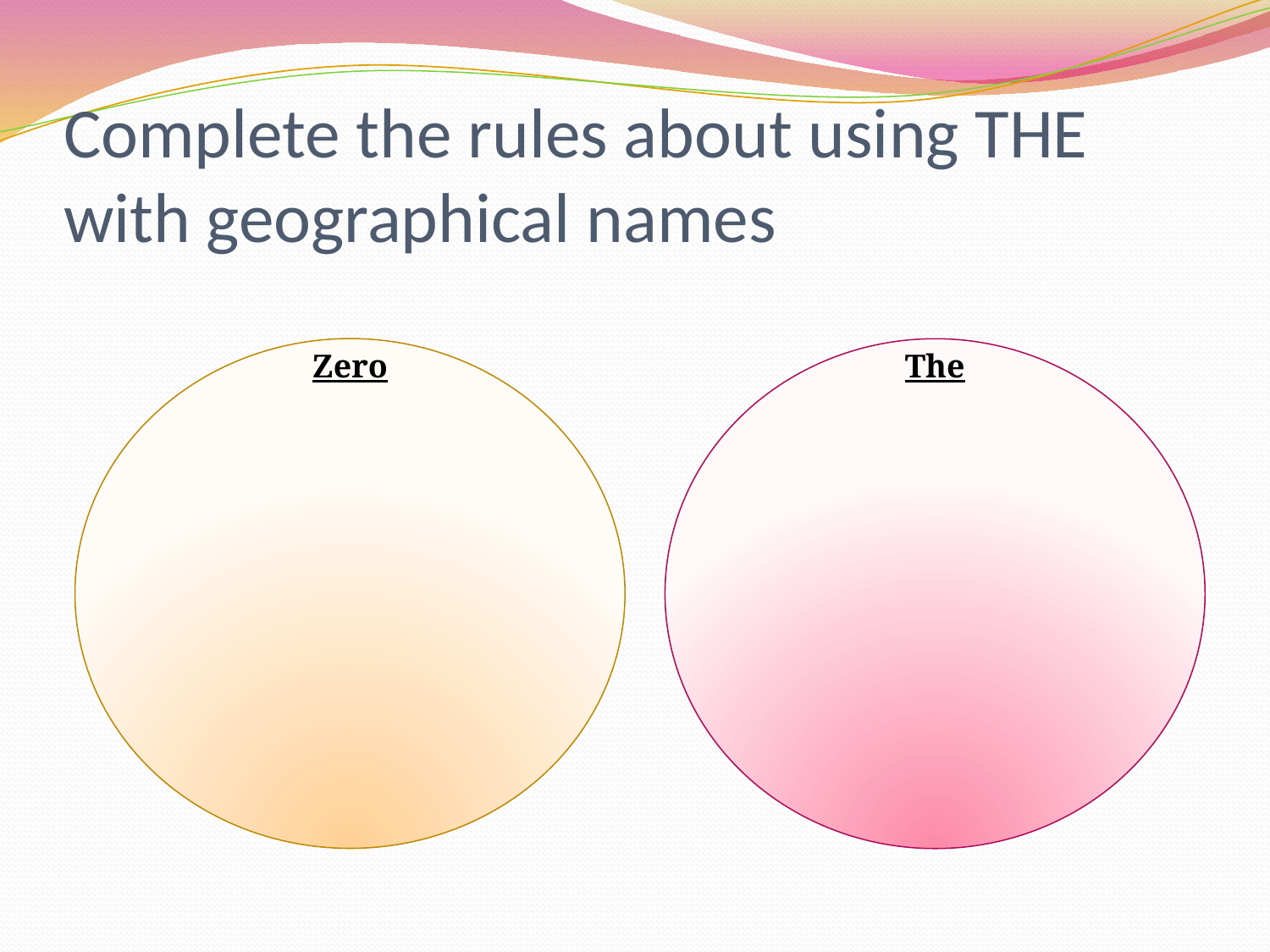

# Complete the rules about using THE with geographical names

Zero

The